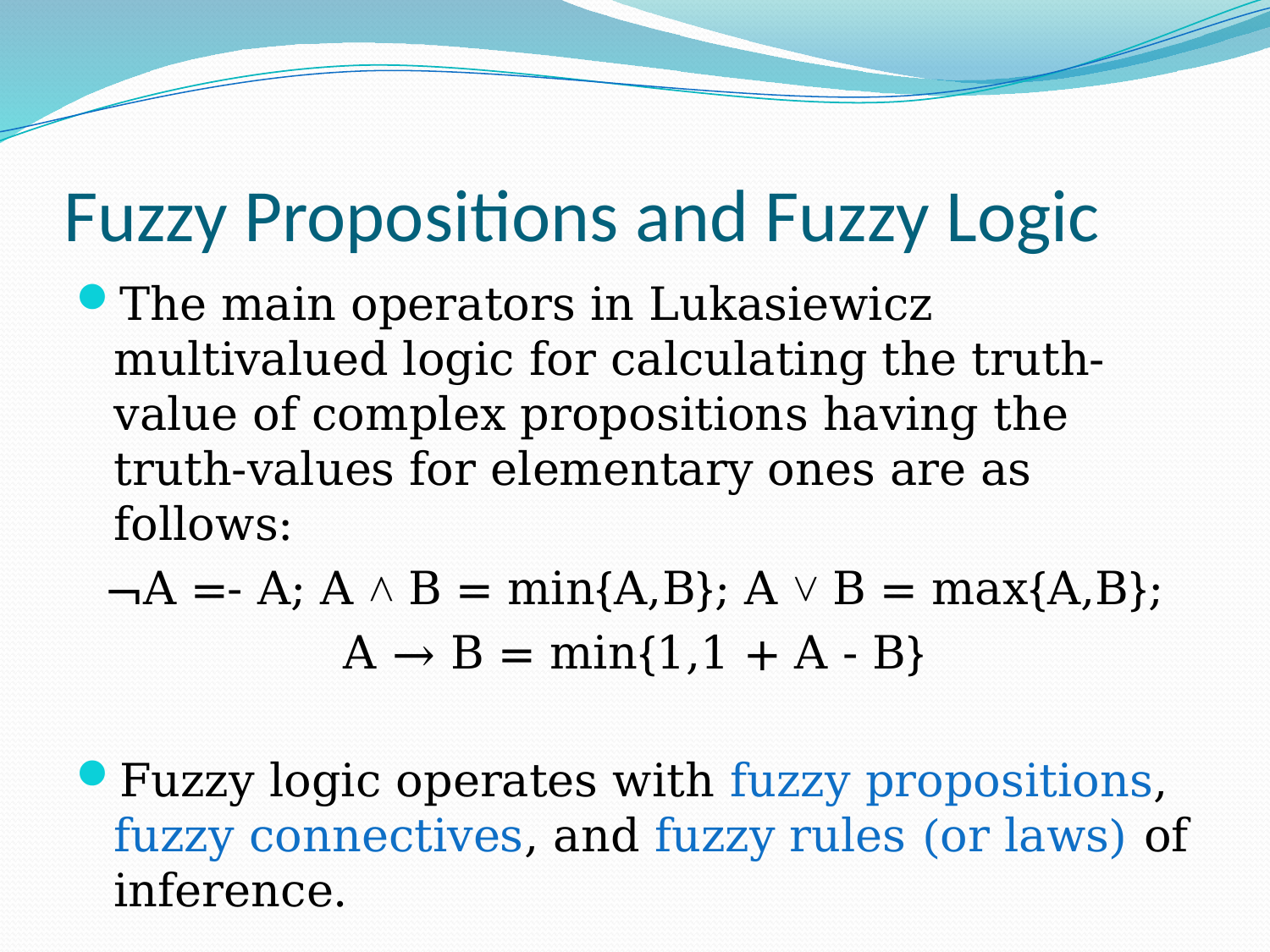

# Fuzzy Propositions and Fuzzy Logic
The main operators in Lukasiewicz multivalued logic for calculating the truth-value of complex propositions having the truth-values for elementary ones are as follows:
¬A =- A; A ˄ B = min{A,B}; A ˅ B = max{A,B};
A → B = min{1,1 + A - B}

Fuzzy logic operates with fuzzy propositions, fuzzy connectives, and fuzzy rules (or laws) of inference.